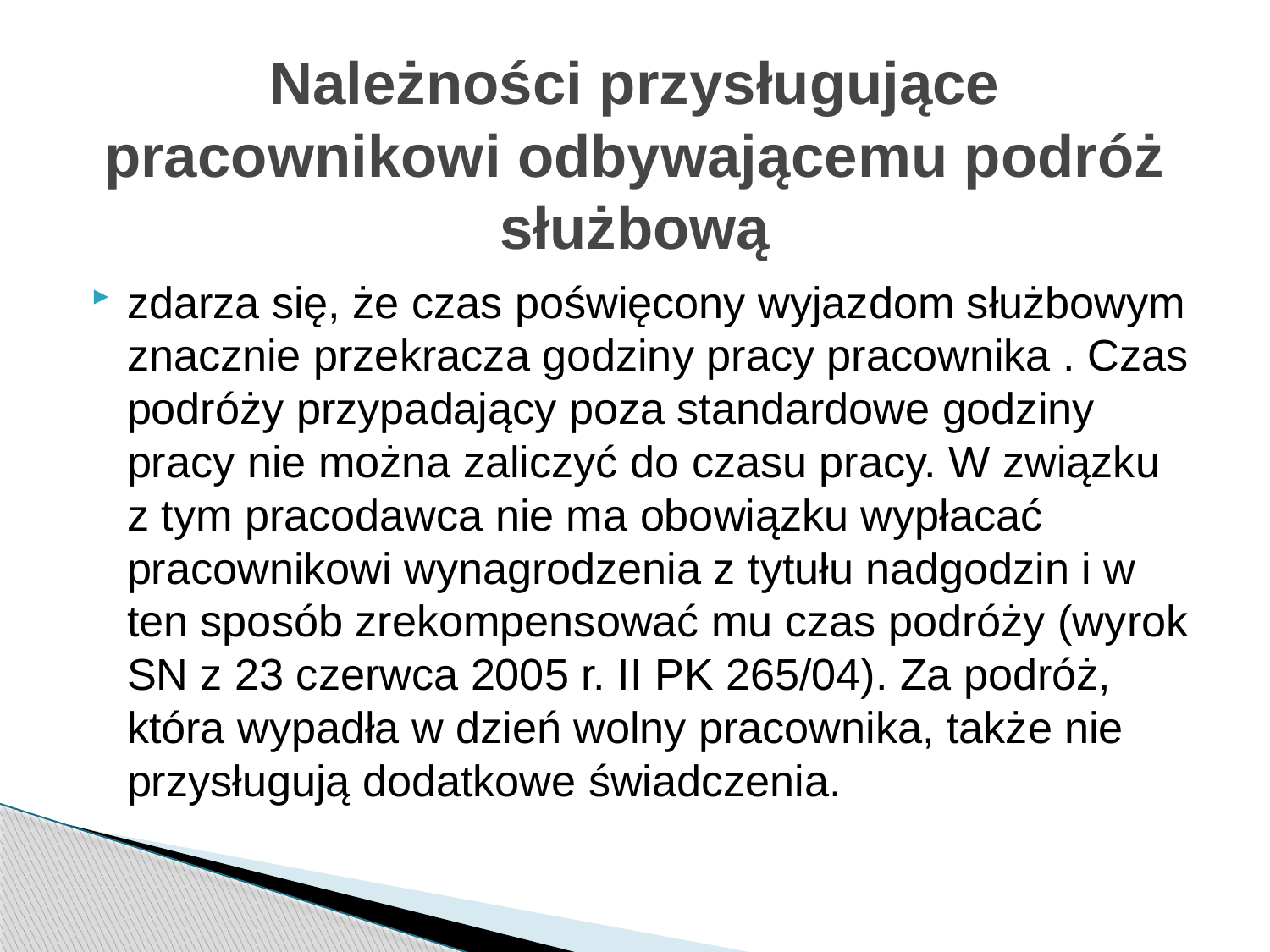

# Należności przysługujące pracownikowi odbywającemu podróż służbową
zdarza się, że czas poświęcony wyjazdom służbowym znacznie przekracza godziny pracy pracownika . Czas podróży przypadający poza standardowe godziny pracy nie można zaliczyć do czasu pracy. W związku z tym pracodawca nie ma obowiązku wypłacać pracownikowi wynagrodzenia z tytułu nadgodzin i w ten sposób zrekompensować mu czas podróży (wyrok SN z 23 czerwca 2005 r. II PK 265/04). Za podróż, która wypadła w dzień wolny pracownika, także nie przysługują dodatkowe świadczenia.